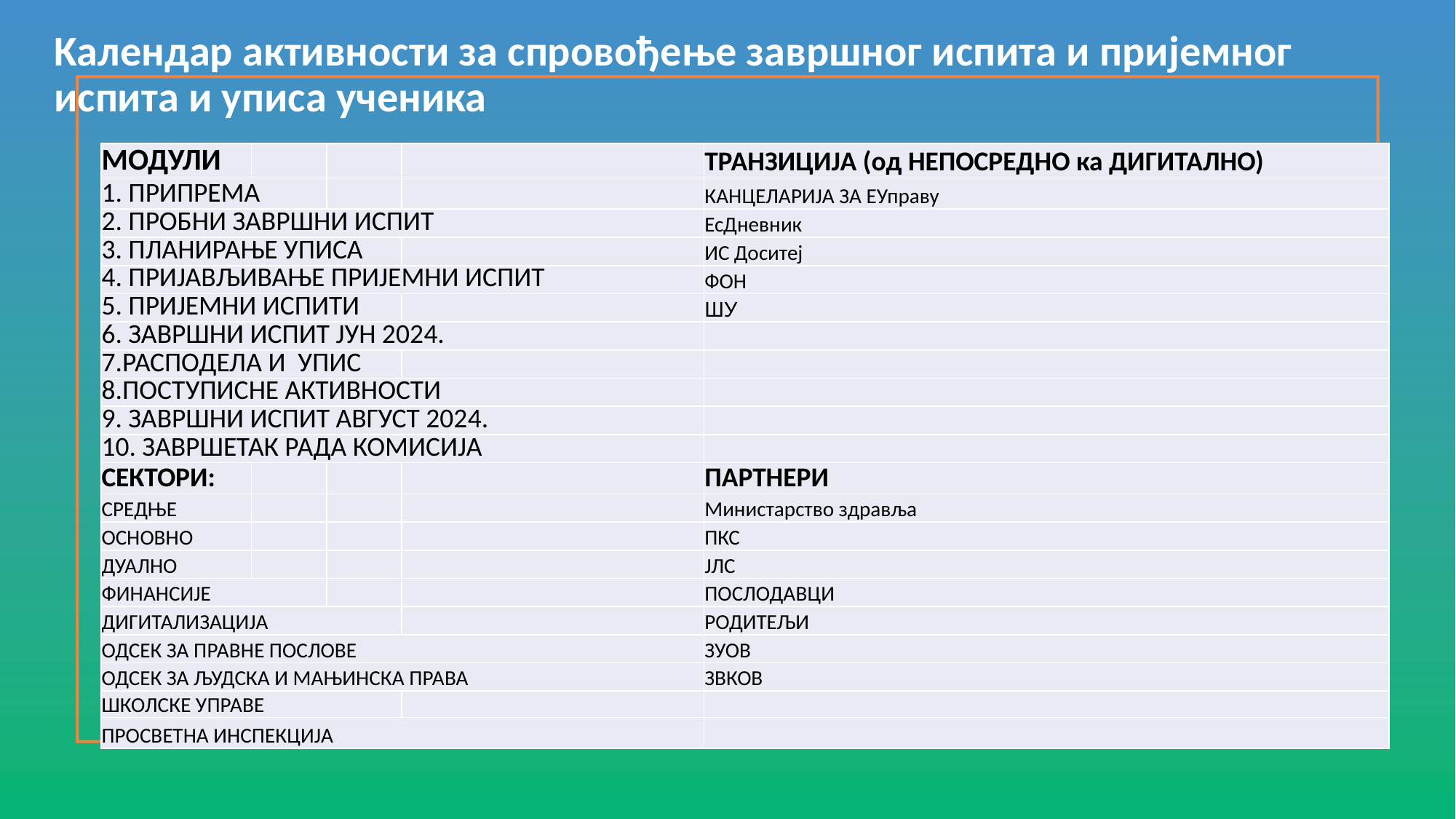

Kалендар активности за спровођење завршног испита и пријемног испита и уписа ученика

| МОДУЛИ |  |  |  | ТРАНЗИЦИЈА (од НЕПОСРЕДНО ка ДИГИТАЛНО) |
| --- | --- | --- | --- | --- |
| 1. ПРИПРЕМА |  |  |  | КАНЦЕЛАРИЈА ЗА ЕУправу |
| 2. ПРОБНИ ЗАВРШНИ ИСПИТ |  |  |  | ЕсДневник |
| 3. ПЛАНИРАЊЕ УПИСА |  |  |  | ИС Доситеј |
| 4. ПРИЈАВЉИВАЊЕ ПРИЈЕМНИ ИСПИТ |  |  |  | ФОН |
| 5. ПРИЈЕМНИ ИСПИТИ |  |  |  | ШУ |
| 6. ЗАВРШНИ ИСПИТ ЈУН 2024. |  |  |  |  |
| 7.РАСПОДЕЛА И УПИС |  |  |  |  |
| 8.ПОСТУПИСНЕ АКТИВНОСТИ |  |  |  |  |
| 9. ЗАВРШНИ ИСПИТ АВГУСТ 2024. |  |  |  |  |
| 10. ЗАВРШЕТАК РАДА КОМИСИЈА |  |  |  |  |
| СЕКТОРИ: |  |  |  | ПАРТНЕРИ |
| СРЕДЊЕ |  |  |  | Министарство здравља |
| ОСНОВНО |  |  |  | ПКС |
| ДУАЛНО |  |  |  | ЈЛС |
| ФИНАНСИЈЕ |  |  |  | ПОСЛОДАВЦИ |
| ДИГИТАЛИЗАЦИЈА |  |  |  | РОДИТЕЉИ |
| ОДСЕК ЗА ПРАВНЕ ПОСЛОВЕ |  |  |  | ЗУОВ |
| ОДСЕК ЗА ЉУДСКА И МАЊИНСКА ПРАВА |  |  |  | ЗВКОВ |
| ШКОЛСКЕ УПРАВЕ |  |  |  |  |
| ПРОСВЕТНА ИНСПЕКЦИЈА |  |  |  |  |